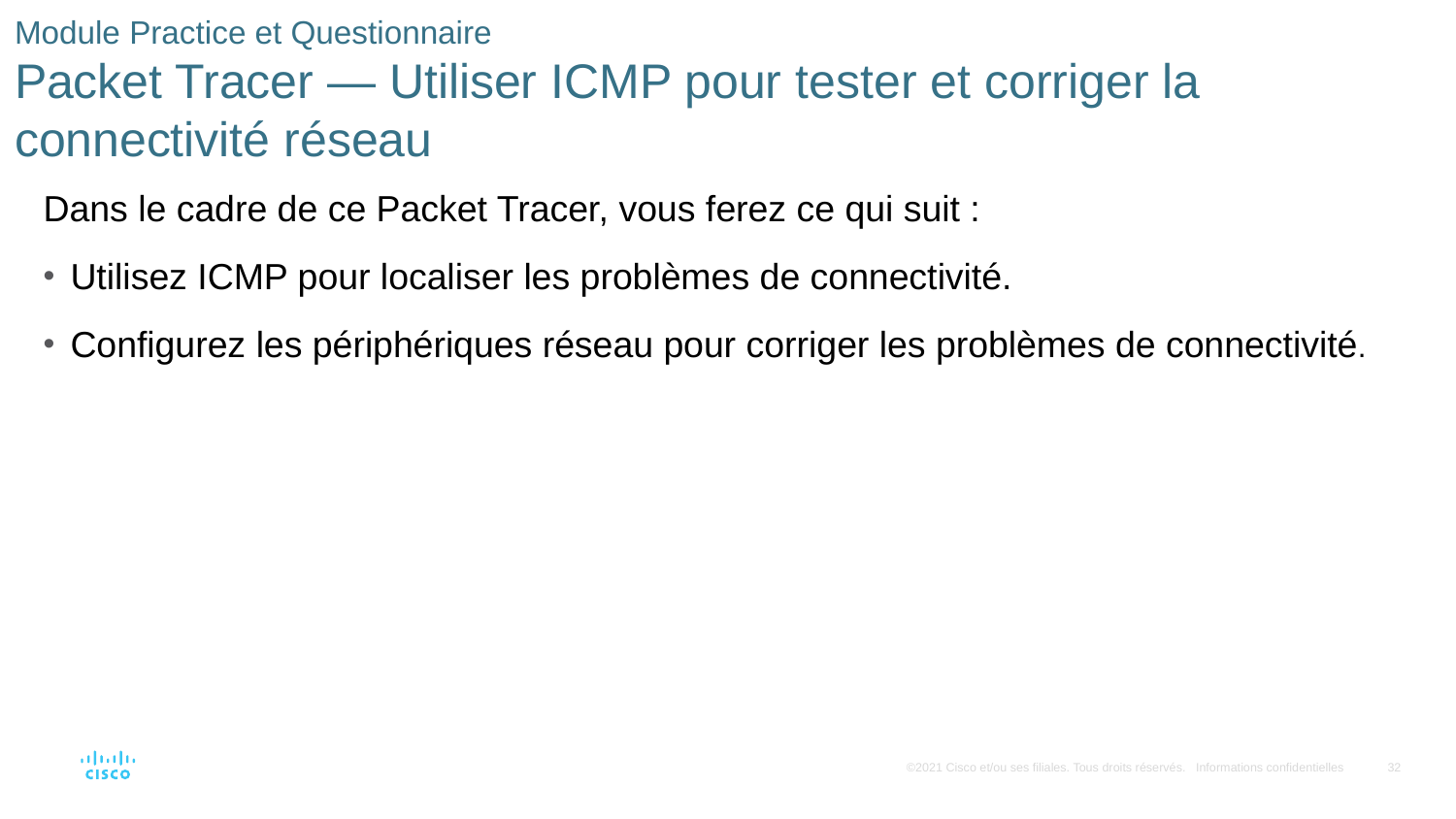

# Module Practice et Questionnaire Packet Tracer — Utiliser ICMP pour tester et corriger la connectivité réseau
Dans le cadre de ce Packet Tracer, vous ferez ce qui suit :
Utilisez ICMP pour localiser les problèmes de connectivité.
Configurez les périphériques réseau pour corriger les problèmes de connectivité.